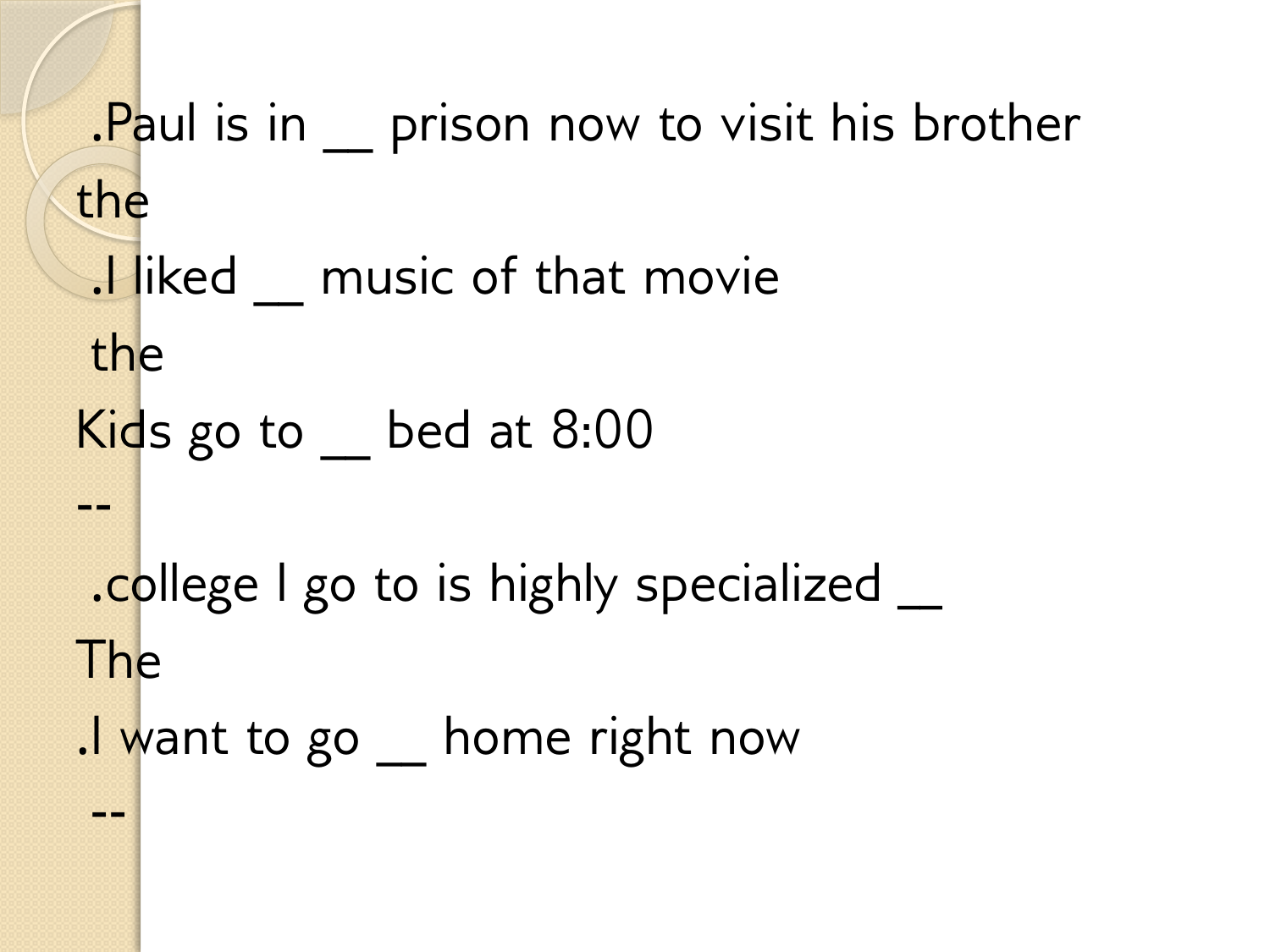

Paul is in __ prison now to visit his brother.
the
I liked __ music of that movie.
the
Kids go to __ bed at 8:00
--
__ college I go to is highly specialized.
The
I want to go __ home right now.
--